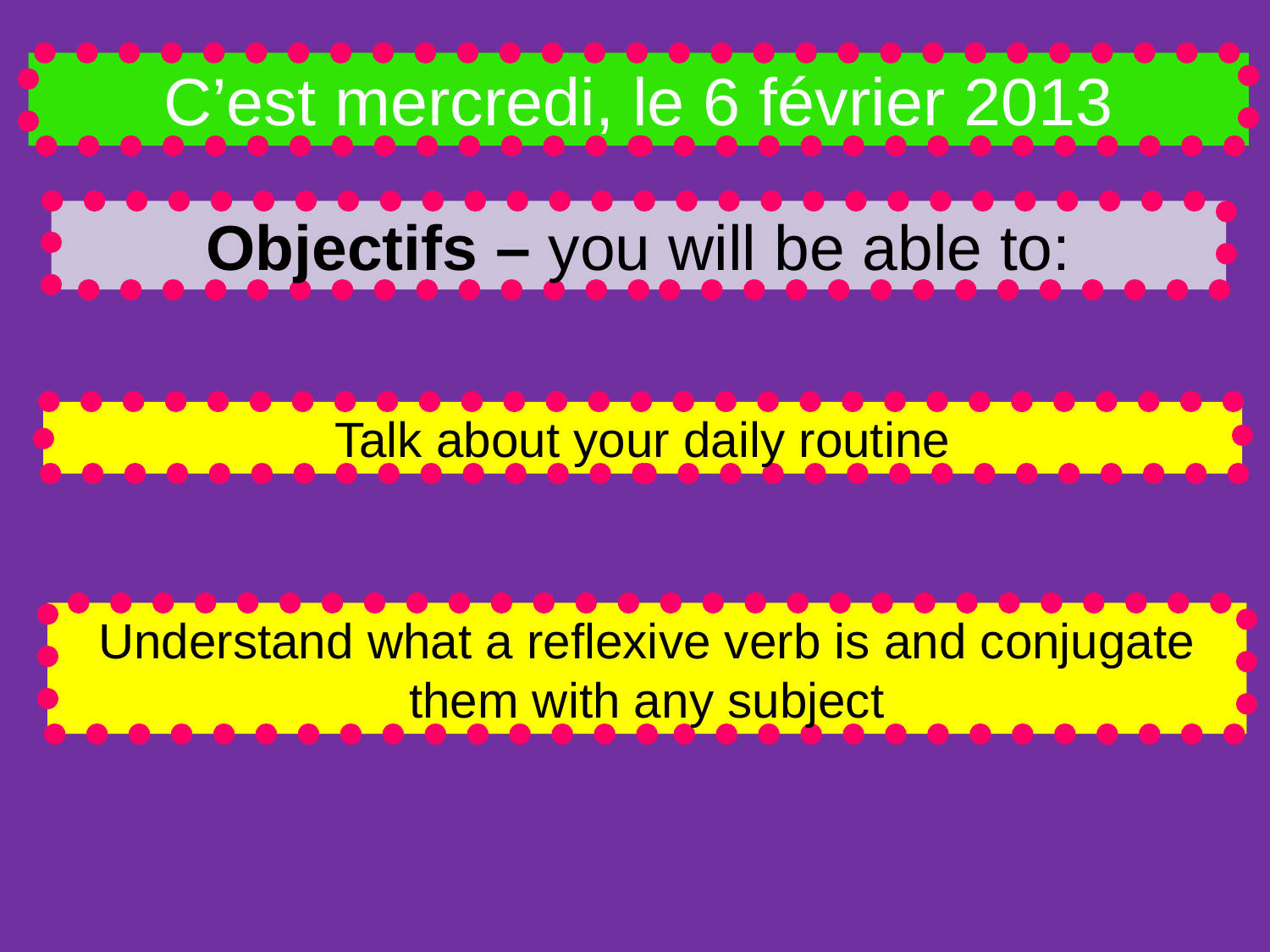

C’est mercredi, le 6 février 2013
Objectifs – you will be able to:
Talk about your daily routine
Understand what a reflexive verb is and conjugate them with any subject